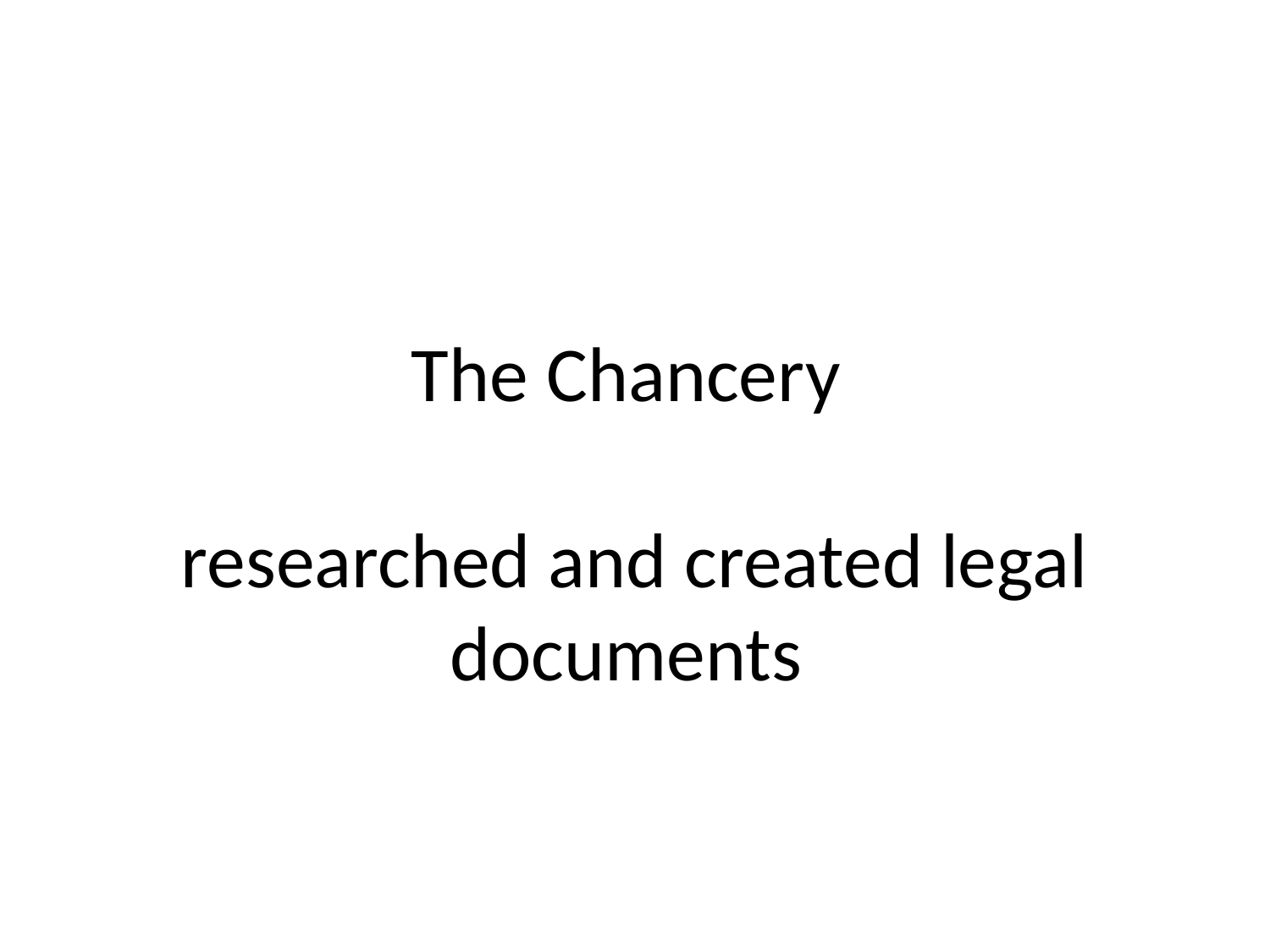

# The Chancery researched and created legal documents